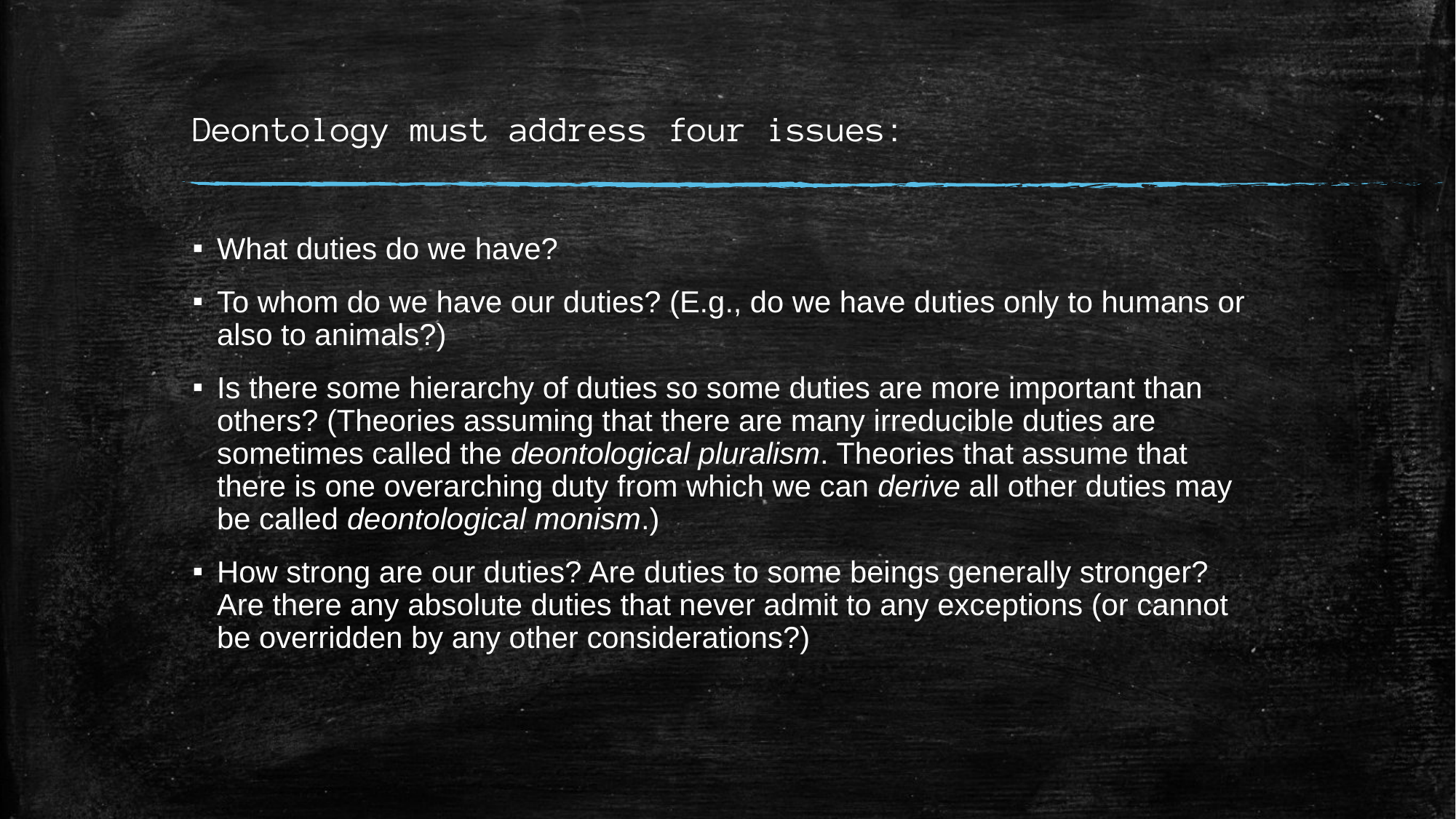

# Deontology must address four issues:
What duties do we have?
To whom do we have our duties? (E.g., do we have duties only to humans or also to animals?)
Is there some hierarchy of duties so some duties are more important than others? (Theories assuming that there are many irreducible duties are sometimes called the deontological pluralism. Theories that assume that there is one overarching duty from which we can derive all other duties may be called deontological monism.)
How strong are our duties? Are duties to some beings generally stronger? Are there any absolute duties that never admit to any exceptions (or cannot be overridden by any other considerations?)